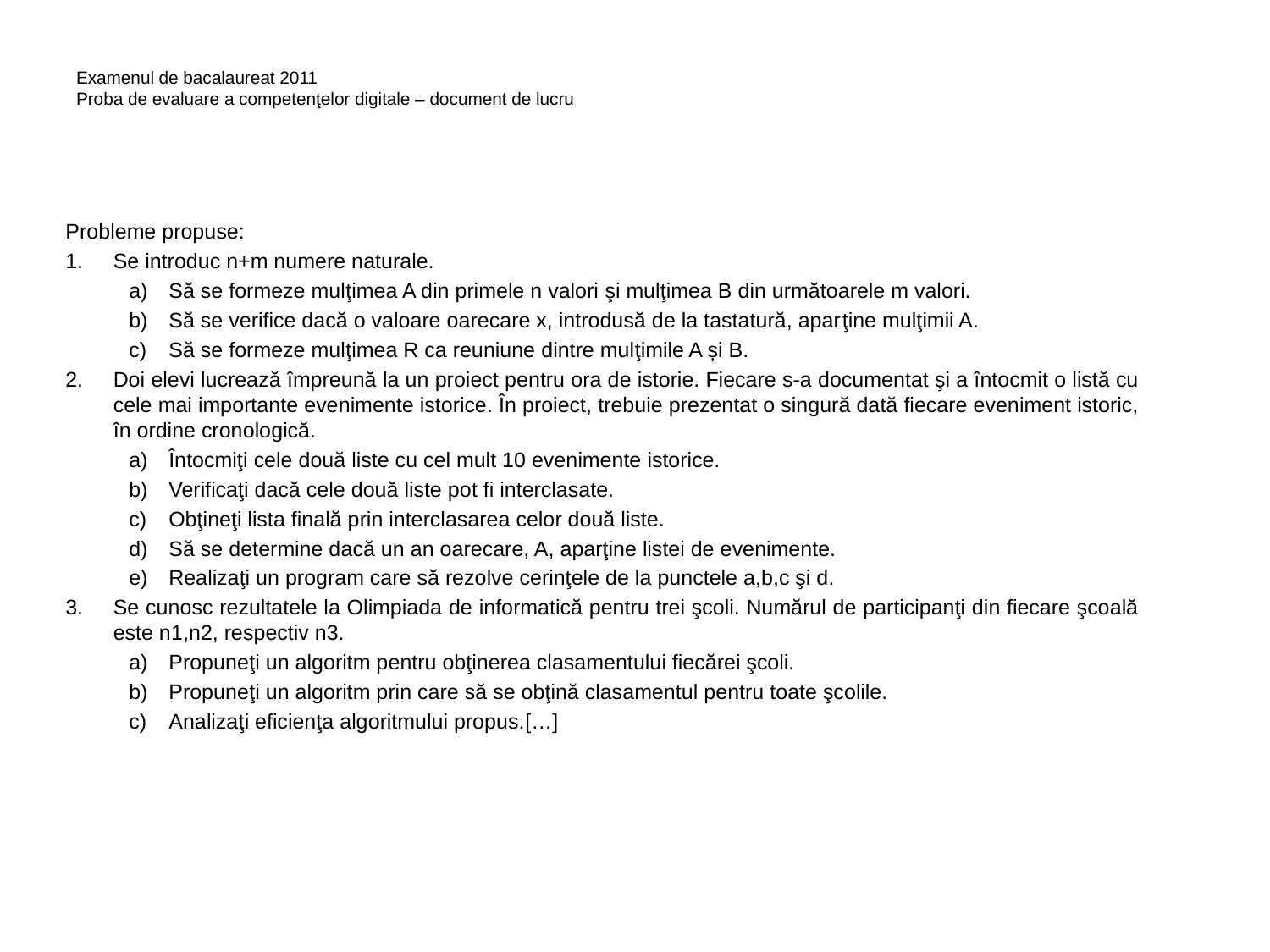

# Examenul de bacalaureat 2011 Proba de evaluare a competenţelor digitale – document de lucru
Probleme propuse:
Se introduc n+m numere naturale.
Să se formeze mulţimea A din primele n valori şi mulţimea B din următoarele m valori.
Să se verifice dacă o valoare oarecare x, introdusă de la tastatură, aparţine mulţimii A.
Să se formeze mulţimea R ca reuniune dintre mulţimile A și B.
Doi elevi lucrează împreună la un proiect pentru ora de istorie. Fiecare s-a documentat şi a întocmit o listă cu cele mai importante evenimente istorice. În proiect, trebuie prezentat o singură dată fiecare eveniment istoric, în ordine cronologică.
Întocmiţi cele două liste cu cel mult 10 evenimente istorice.
Verificaţi dacă cele două liste pot fi interclasate.
Obţineţi lista finală prin interclasarea celor două liste.
Să se determine dacă un an oarecare, A, aparţine listei de evenimente.
Realizaţi un program care să rezolve cerinţele de la punctele a,b,c şi d.
Se cunosc rezultatele la Olimpiada de informatică pentru trei şcoli. Numărul de participanţi din fiecare şcoală este n1,n2, respectiv n3.
Propuneţi un algoritm pentru obţinerea clasamentului fiecărei şcoli.
Propuneţi un algoritm prin care să se obţină clasamentul pentru toate şcolile.
Analizaţi eficienţa algoritmului propus.[…]